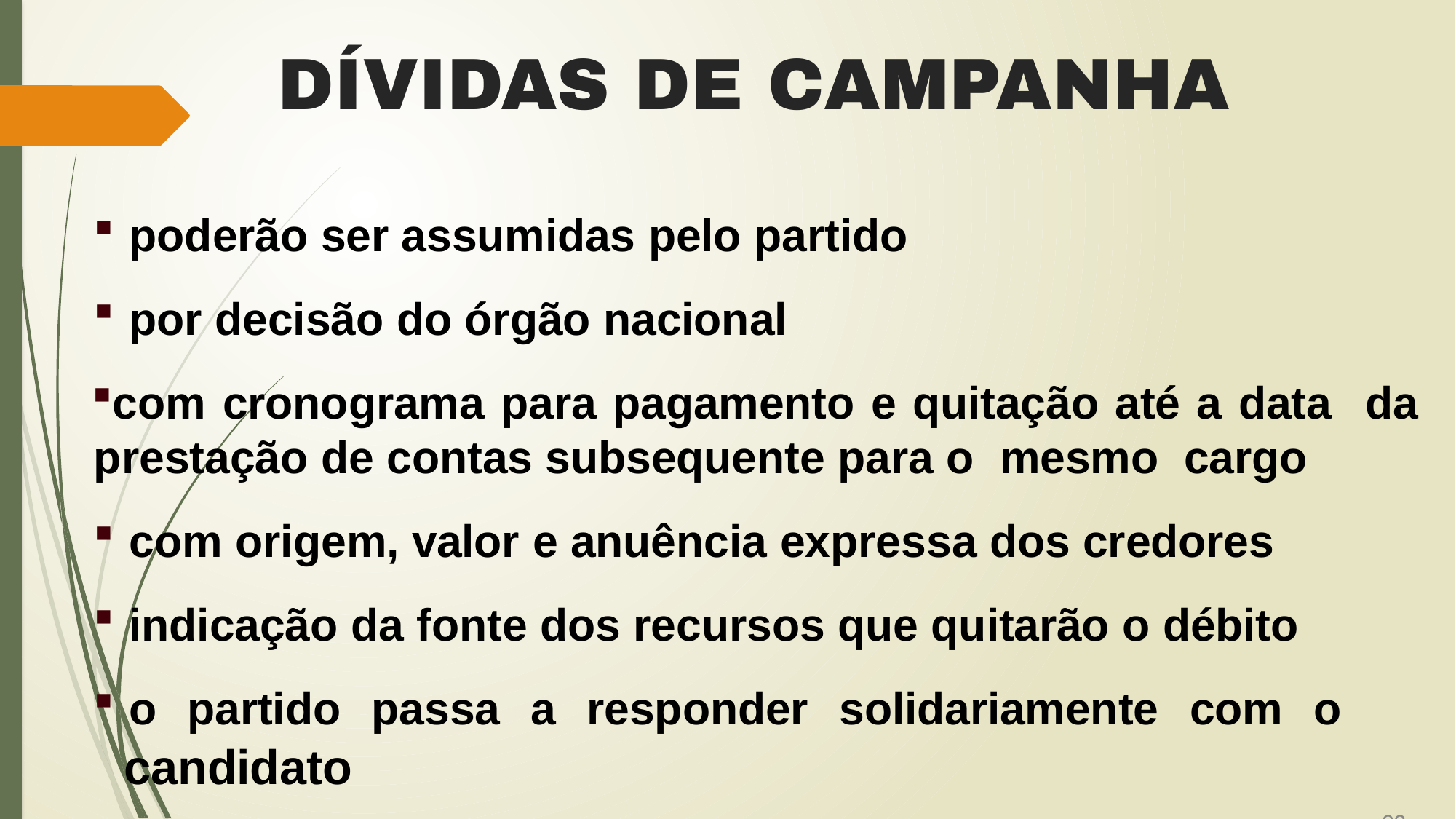

# DÍVIDAS DE CAMPANHA
poderão ser assumidas pelo partido
por decisão do órgão nacional
com cronograma para pagamento e quitação até a data  da prestação de contas subsequente para o mesmo  cargo
com origem, valor e anuência expressa dos credores
indicação da fonte dos recursos que quitarão o débito
o partido passa a responder solidariamente com o
candidato
93